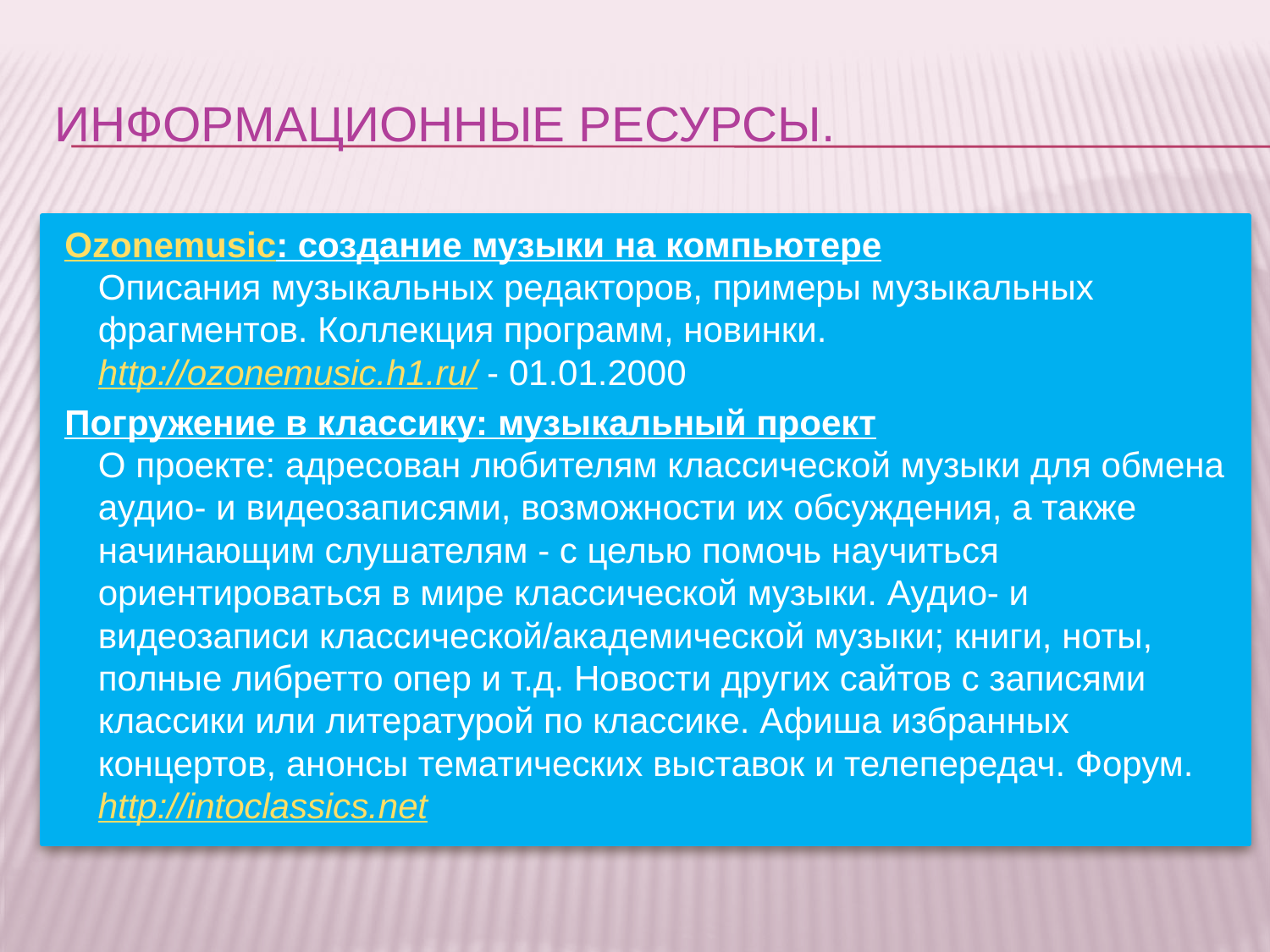

# Информационные ресурсы.
 Оzonemusic: создание музыки на компьютере
Описания музыкальных редакторов, примеры музыкальных фрагментов. Коллекция программ, новинки.
http://ozonemusic.h1.ru/ - 01.01.2000
 Погружение в классику: музыкальный проект
О проекте: адресован любителям классической музыки для обмена аудио- и видеозаписями, возможности их обсуждения, а также начинающим слушателям - с целью помочь научиться ориентироваться в мире классической музыки. Аудио- и видеозаписи классической/академической музыки; книги, ноты, полные либретто опер и т.д. Новости других сайтов с записями классики или литературой по классике. Афиша избранных концертов, анонсы тематических выставок и телепередач. Форум. 
http://intoclassics.net